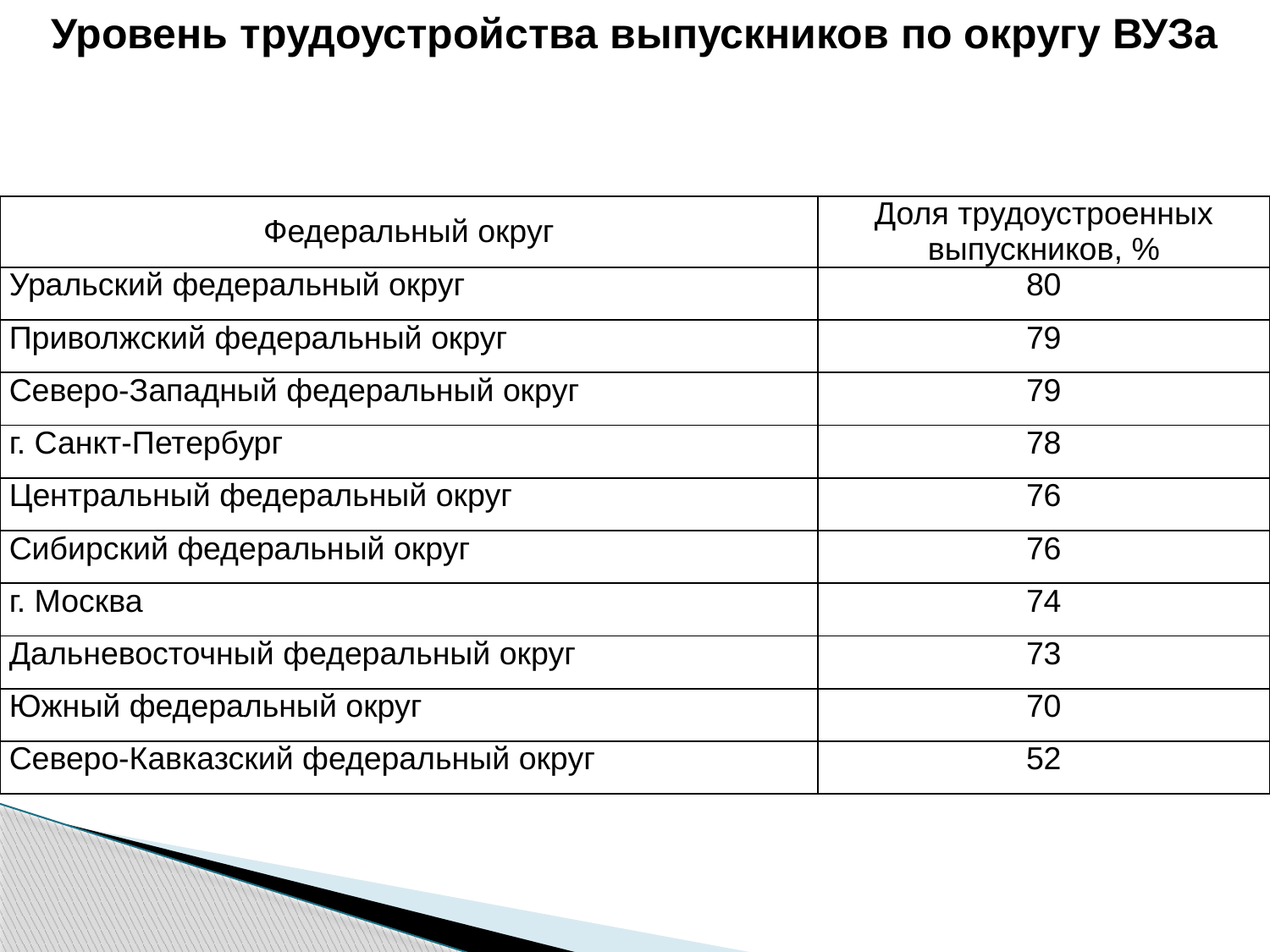

Уровень трудоустройства выпускников по округу ВУЗа
| Федеральный округ | Доля трудоустроенных выпускников, % |
| --- | --- |
| Уральский федеральный округ | 80 |
| Приволжский федеральный округ | 79 |
| Северо-Западный федеральный округ | 79 |
| г. Санкт-Петербург | 78 |
| Центральный федеральный округ | 76 |
| Сибирский федеральный округ | 76 |
| г. Москва | 74 |
| Дальневосточный федеральный округ | 73 |
| Южный федеральный округ | 70 |
| Северо-Кавказский федеральный округ | 52 |